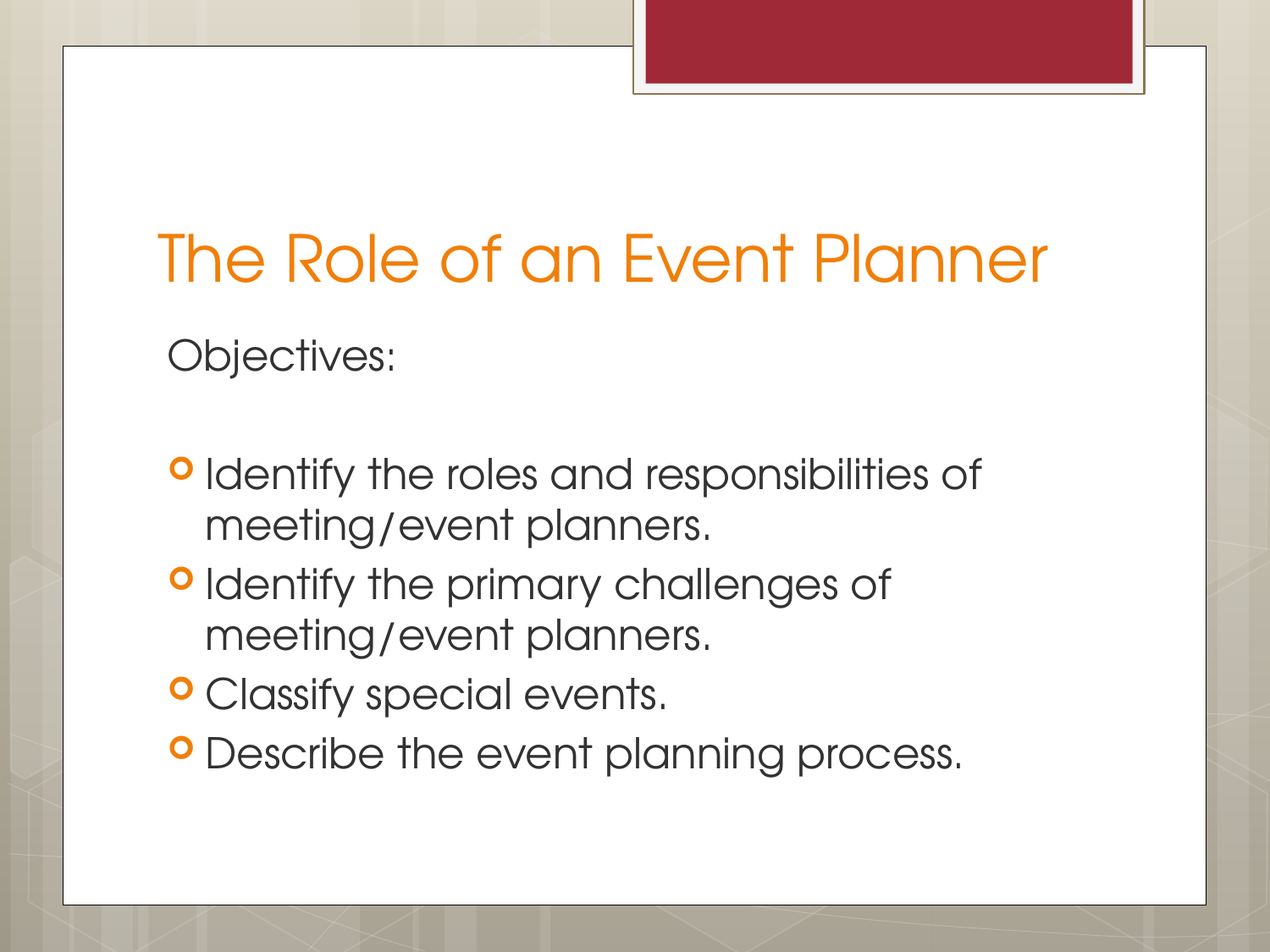

# The Role of an Event Planner
Objectives:

Identify the roles and responsibilities of meeting/event planners.
Identify the primary challenges of meeting/event planners.
Classify special events.
Describe the event planning process.